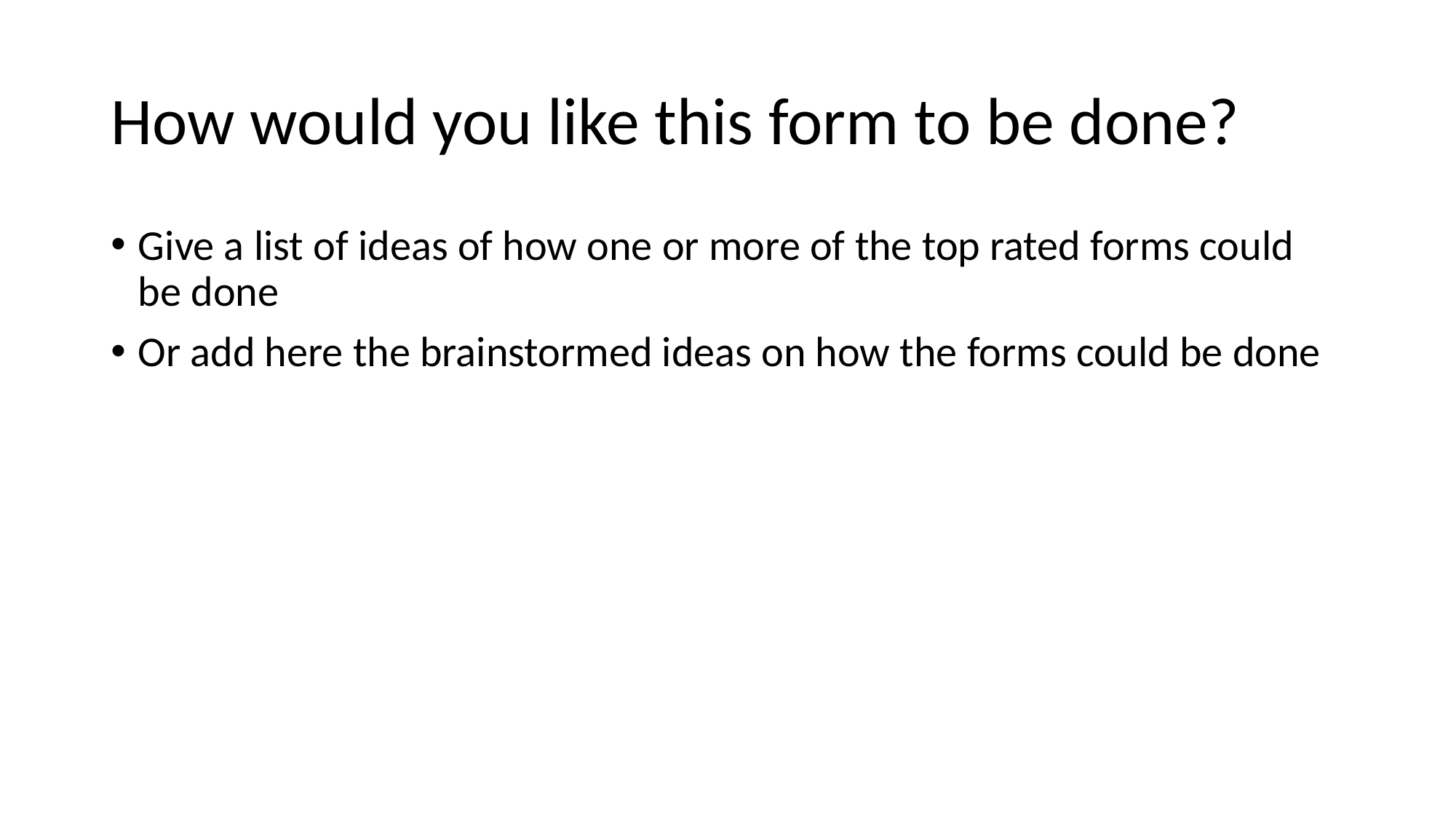

# How would you like this form to be done?
Give a list of ideas of how one or more of the top rated forms could be done
Or add here the brainstormed ideas on how the forms could be done